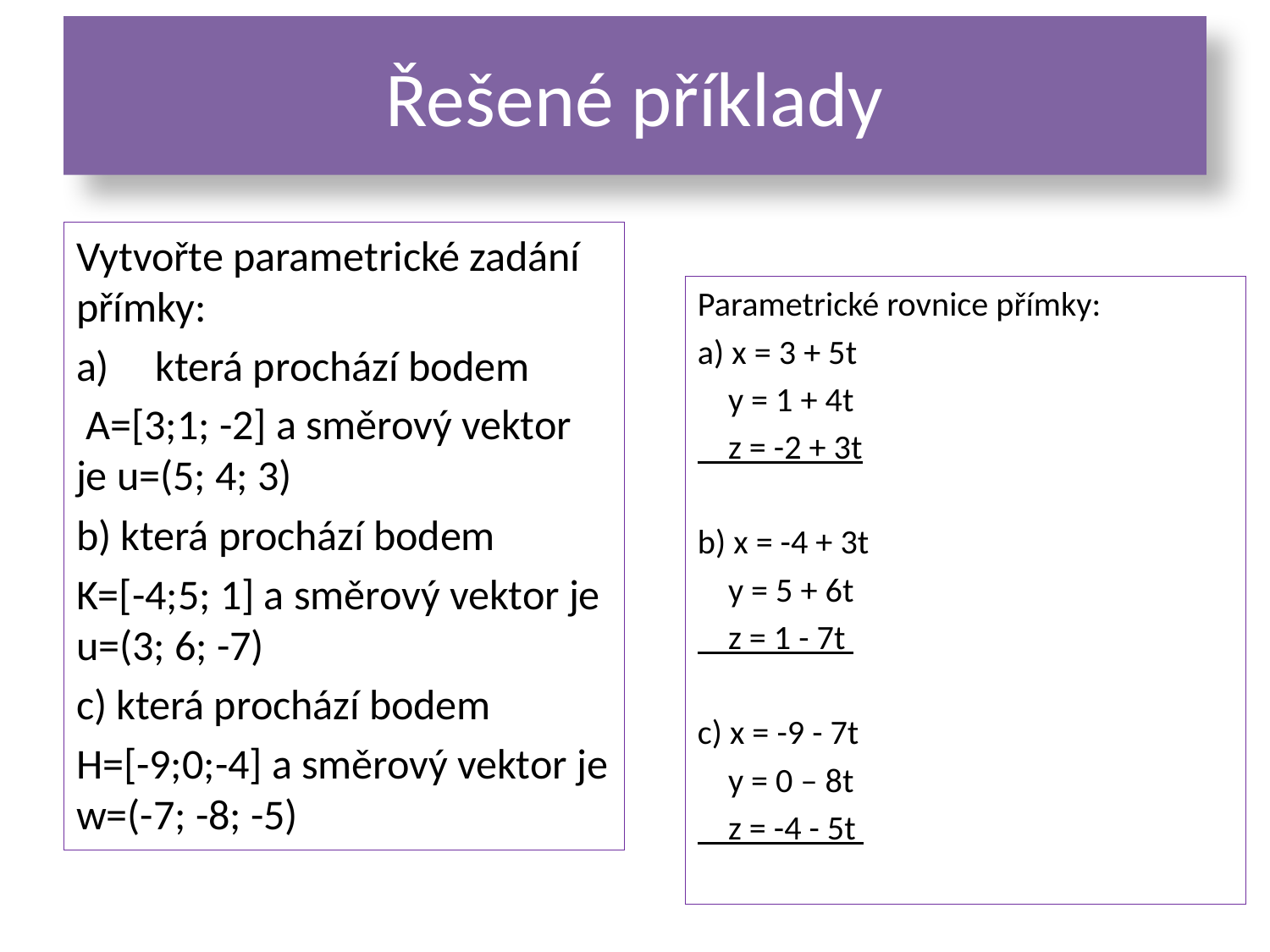

# Řešené příklady
Vytvořte parametrické zadání přímky:
která prochází bodem
 A=[3;1; -2] a směrový vektor je u=(5; 4; 3)
b) která prochází bodem
K=[-4;5; 1] a směrový vektor je u=(3; 6; -7)
c) která prochází bodem
H=[-9;0;-4] a směrový vektor je w=(-7; -8; -5)

Parametrické rovnice přímky:
a) x = 3 + 5t
    y = 1 + 4t
    z = -2 + 3t

b) x = -4 + 3t
    y = 5 + 6t
    z = 1 - 7t

c) x = -9 - 7t
    y = 0 – 8t
    z = -4 - 5t